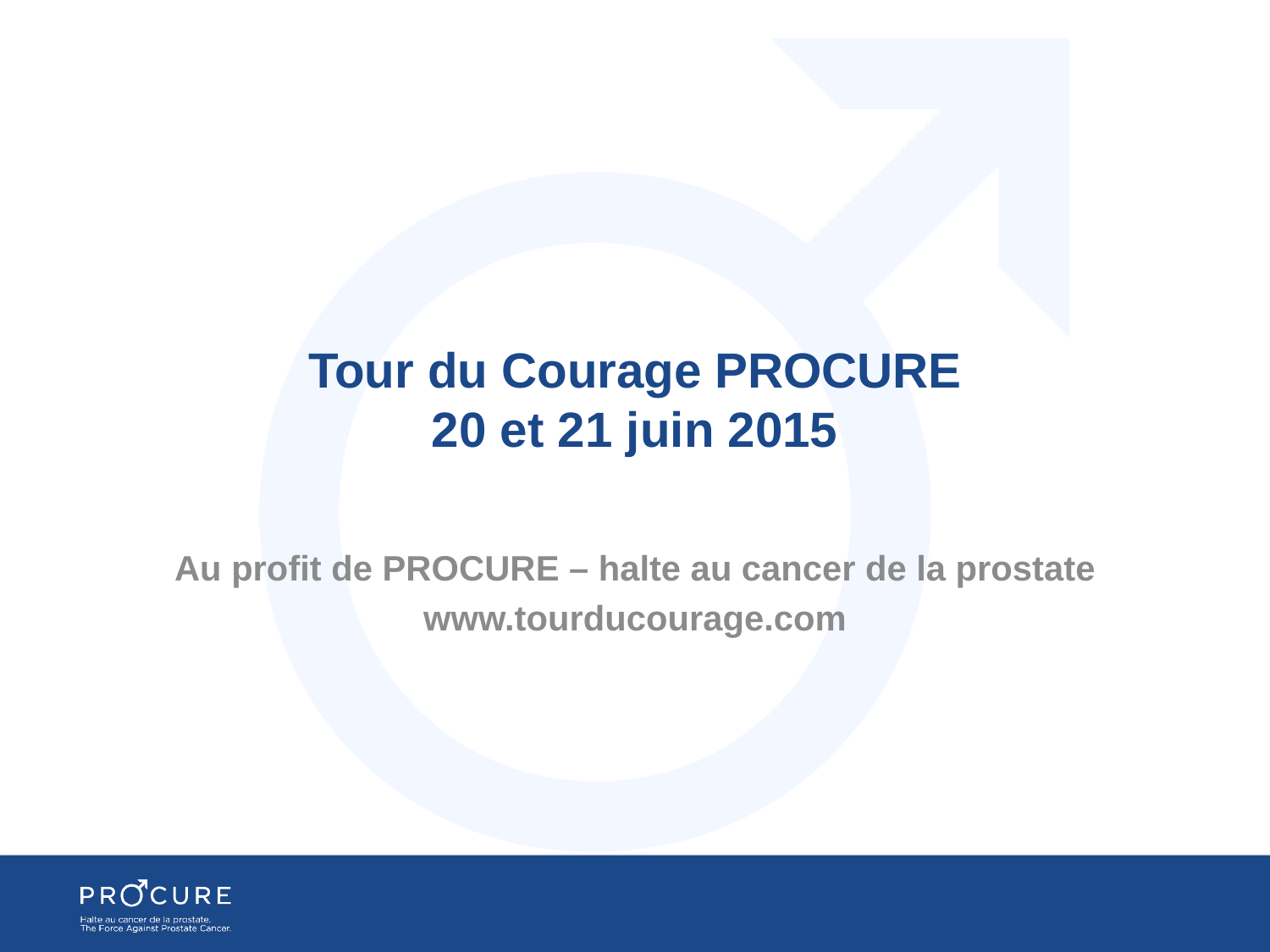

# Tour du Courage PROCURE 20 et 21 juin 2015
Au profit de PROCURE – halte au cancer de la prostate
www.tourducourage.com